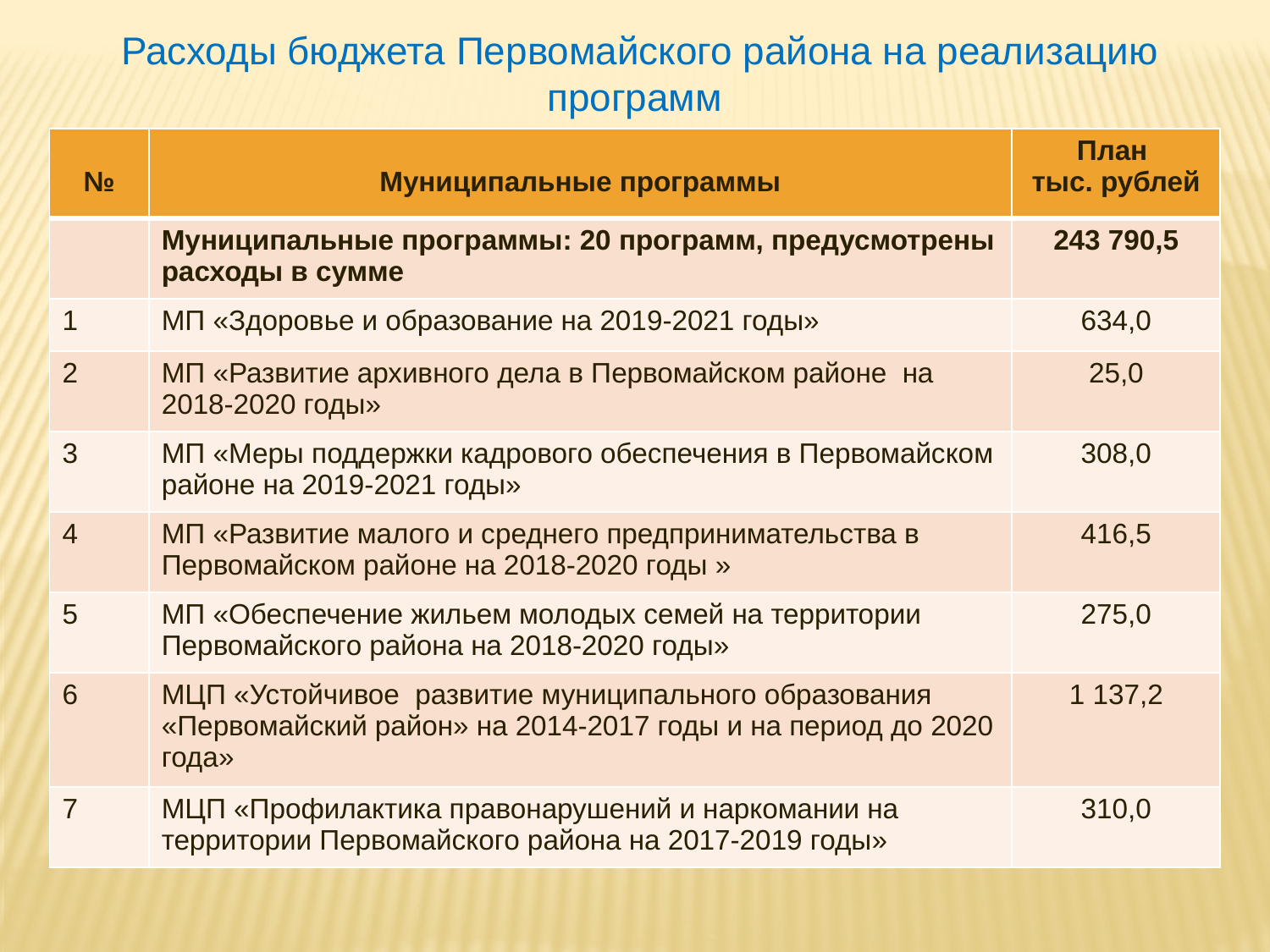

Расходы бюджета Первомайского района на реализацию программ
| № | Муниципальные программы | План тыс. рублей |
| --- | --- | --- |
|  | Муниципальные программы: 20 программ, предусмотрены расходы в сумме | 243 790,5 |
| 1 | МП «Здоровье и образование на 2019-2021 годы» | 634,0 |
| 2 | МП «Развитие архивного дела в Первомайском районе на 2018-2020 годы» | 25,0 |
| 3 | МП «Меры поддержки кадрового обеспечения в Первомайском районе на 2019-2021 годы» | 308,0 |
| 4 | МП «Развитие малого и среднего предпринимательства в Первомайском районе на 2018-2020 годы » | 416,5 |
| 5 | МП «Обеспечение жильем молодых семей на территории Первомайского района на 2018-2020 годы» | 275,0 |
| 6 | МЦП «Устойчивое развитие муниципального образования «Первомайский район» на 2014-2017 годы и на период до 2020 года» | 1 137,2 |
| 7 | МЦП «Профилактика правонарушений и наркомании на территории Первомайского района на 2017-2019 годы» | 310,0 |